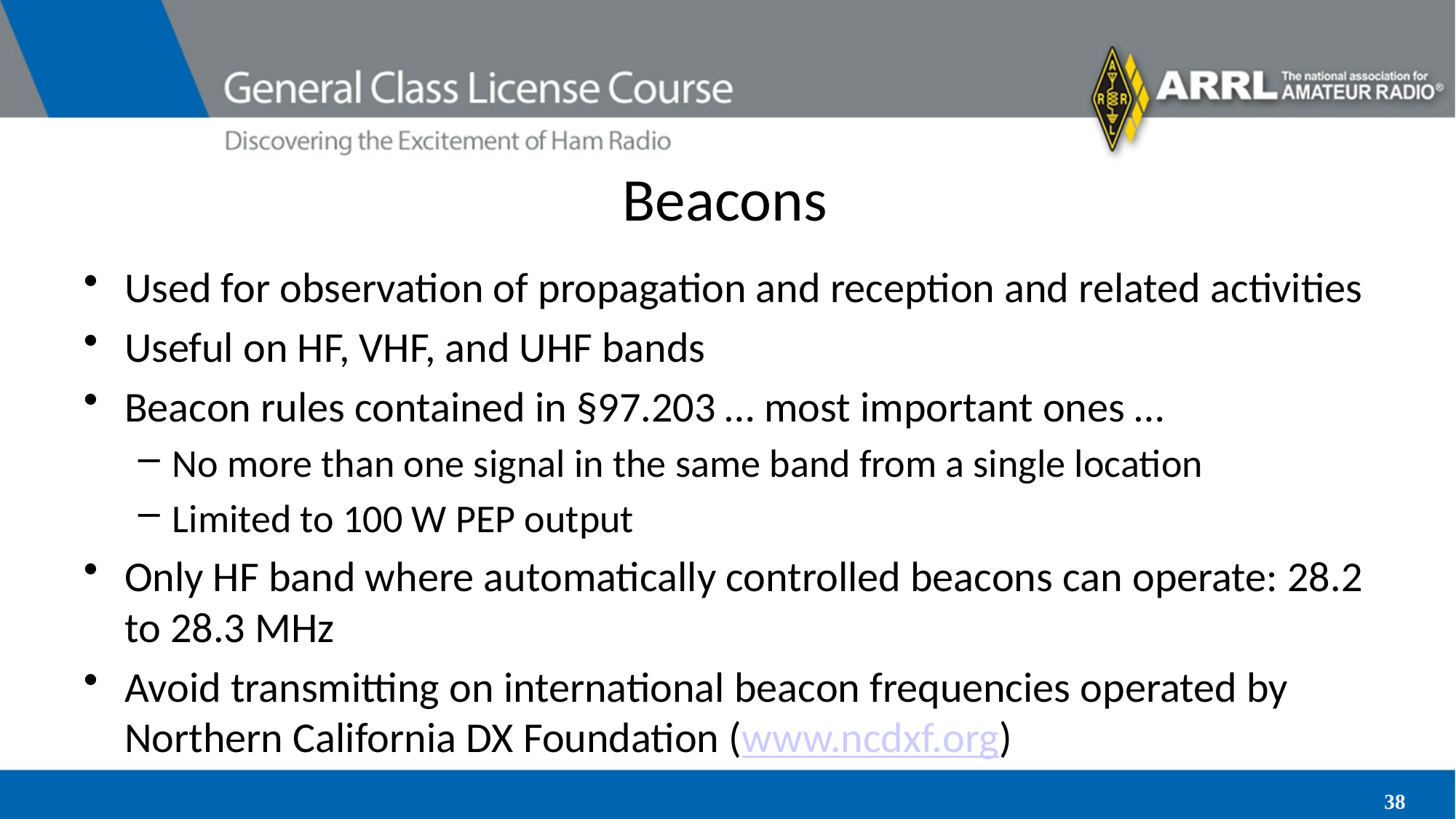

# Beacons
Used for observation of propagation and reception and related activities
Useful on HF, VHF, and UHF bands
Beacon rules contained in §97.203 … most important ones …
No more than one signal in the same band from a single location
Limited to 100 W PEP output
Only HF band where automatically controlled beacons can operate: 28.2 to 28.3 MHz
Avoid transmitting on international beacon frequencies operated by Northern California DX Foundation (www.ncdxf.org)